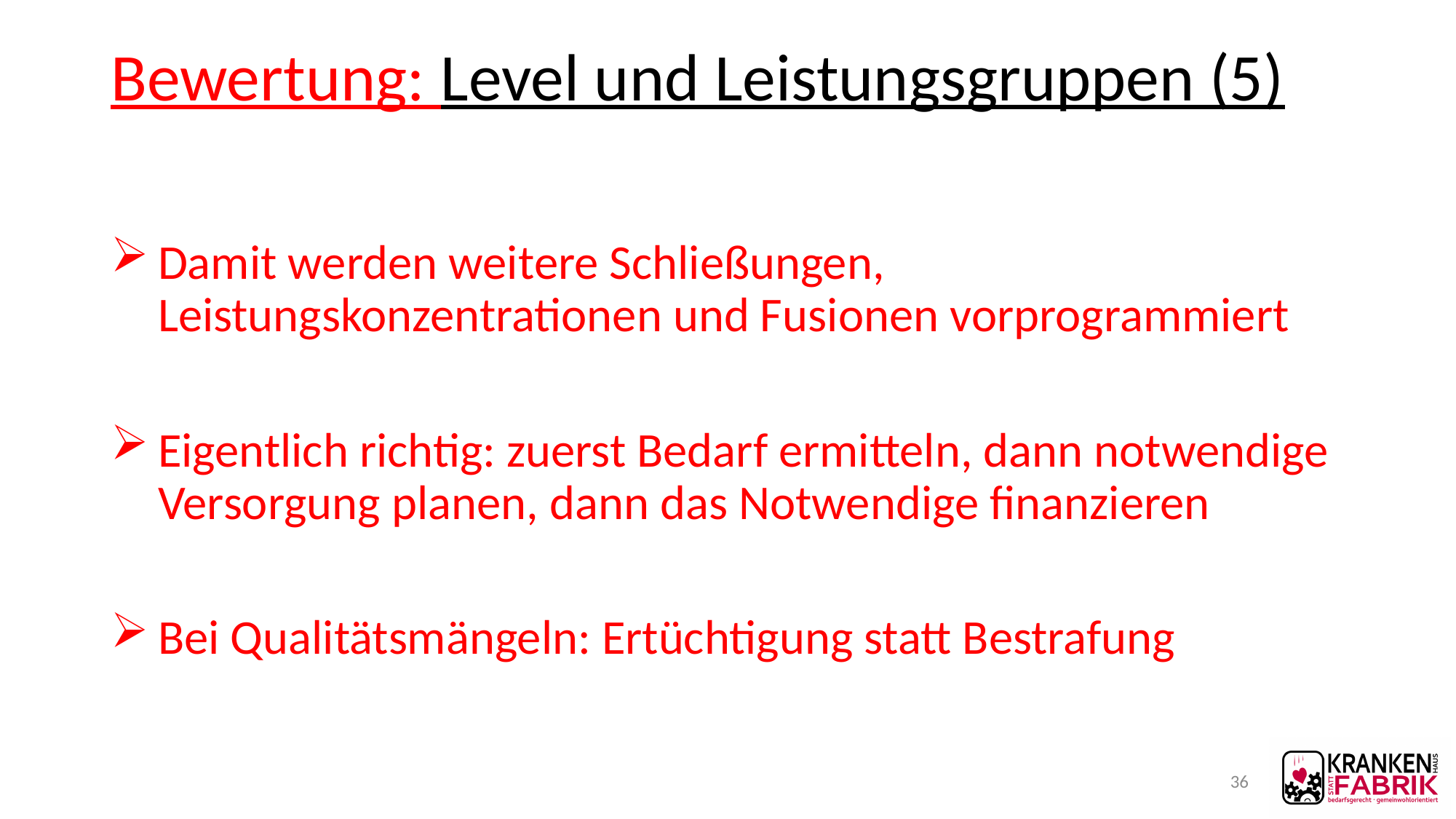

# Bewertung: Level und Leistungsgruppen (5)

Damit werden weitere Schließungen, Leistungskonzentrationen und Fusionen vorprogrammiert

Eigentlich richtig: zuerst Bedarf ermitteln, dann notwendige Versorgung planen, dann das Notwendige finanzieren

Bei Qualitätsmängeln: Ertüchtigung statt Bestrafung
36